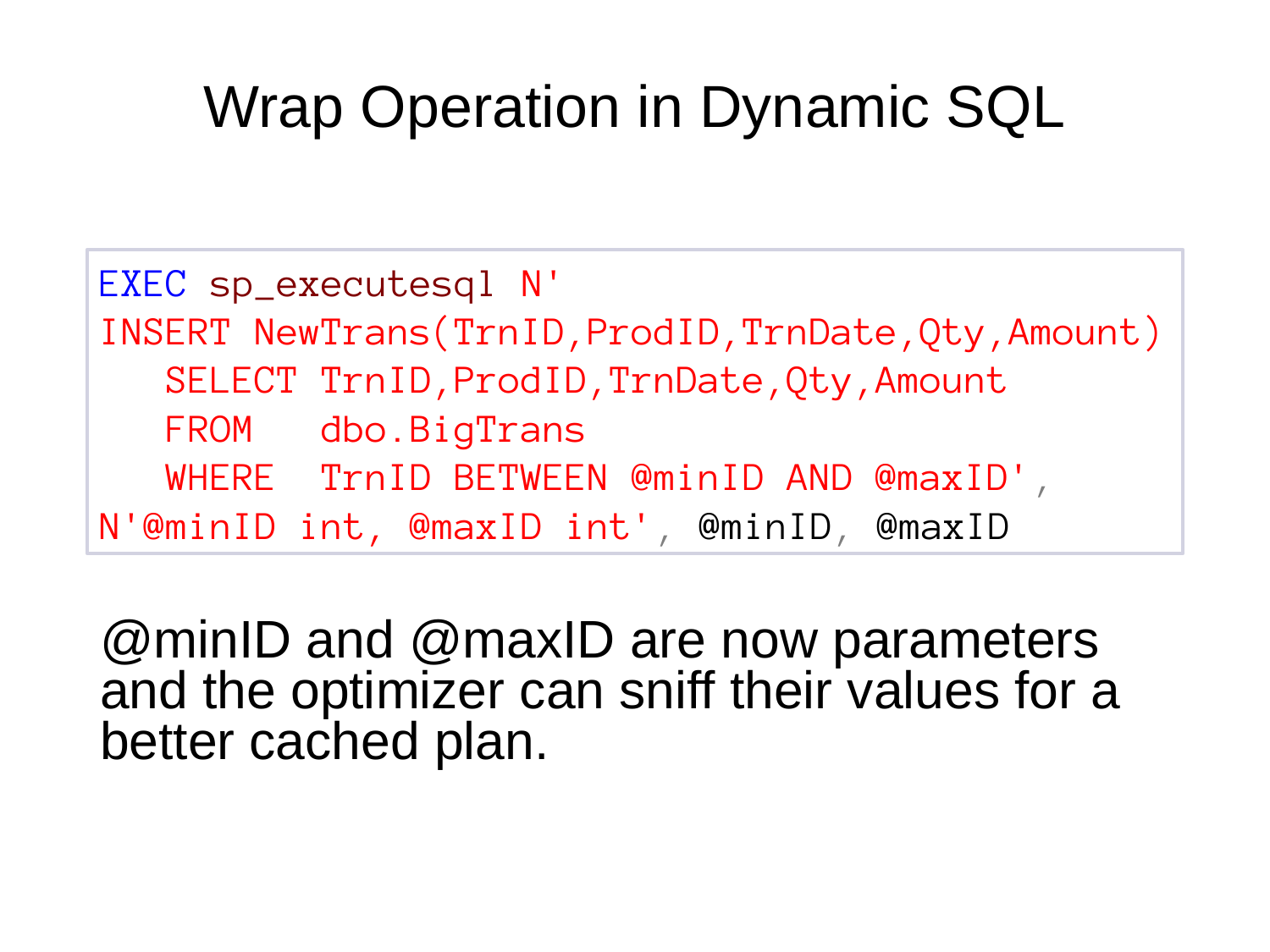

# Wrap Operation in Dynamic SQL
EXEC sp_executesql N'
INSERT NewTrans(TrnID,ProdID,TrnDate,Qty,Amount)
   SELECT TrnID,ProdID,TrnDate,Qty,Amount
   FROM   dbo.BigTrans
   WHERE  TrnID BETWEEN @minID AND @maxID',
N'@minID int, @maxID int', @minID, @maxID
@minID and @maxID are now parameters and the optimizer can sniff their values for a better cached plan.
© 2019 Erland Sommarskog